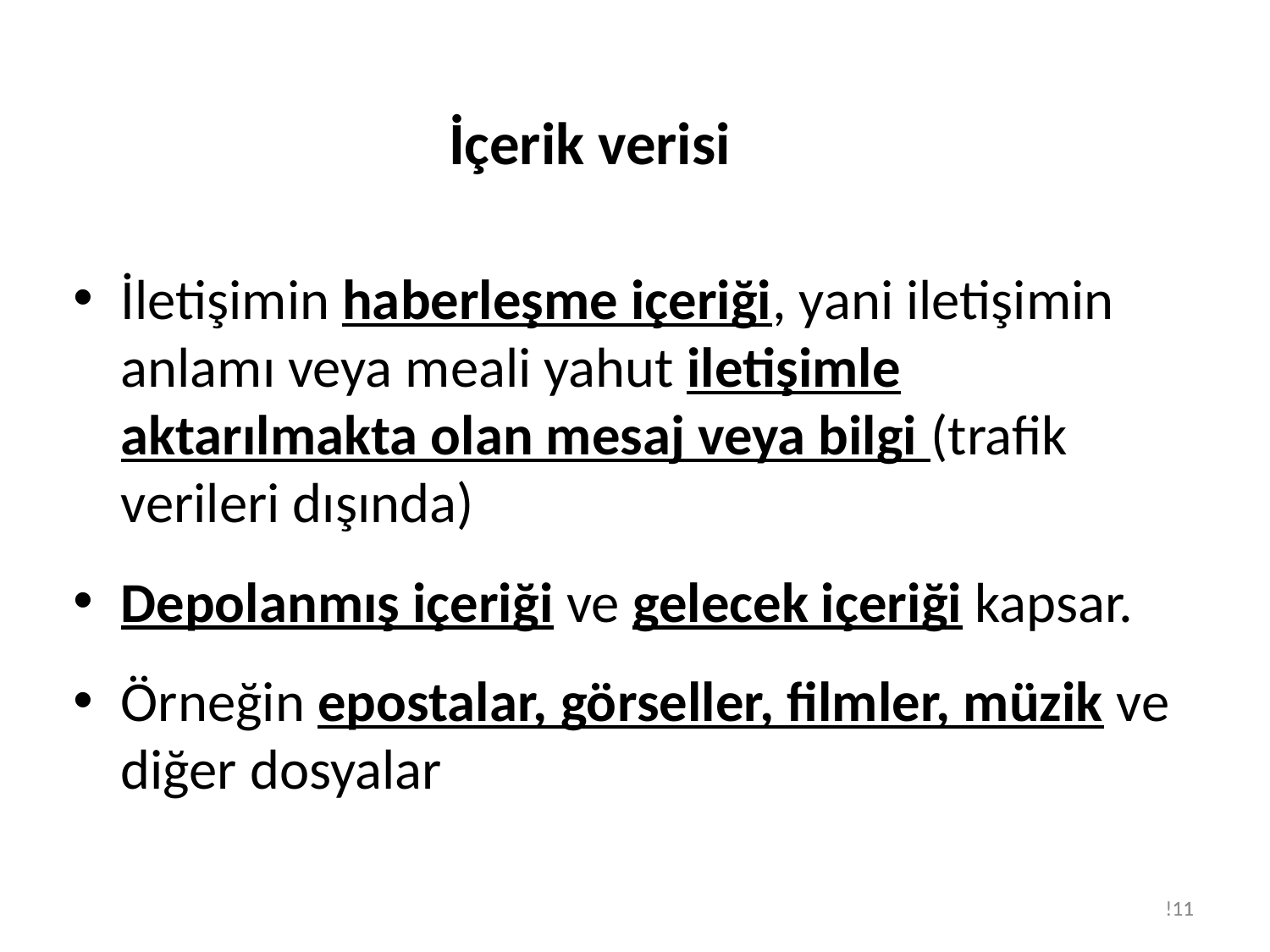

# İçerik verisi
İletişimin haberleşme içeriği, yani iletişimin anlamı veya meali yahut iletişimle aktarılmakta olan mesaj veya bilgi (trafik verileri dışında)
Depolanmış içeriği ve gelecek içeriği kapsar.
Örneğin epostalar, görseller, filmler, müzik ve diğer dosyalar
11
!11